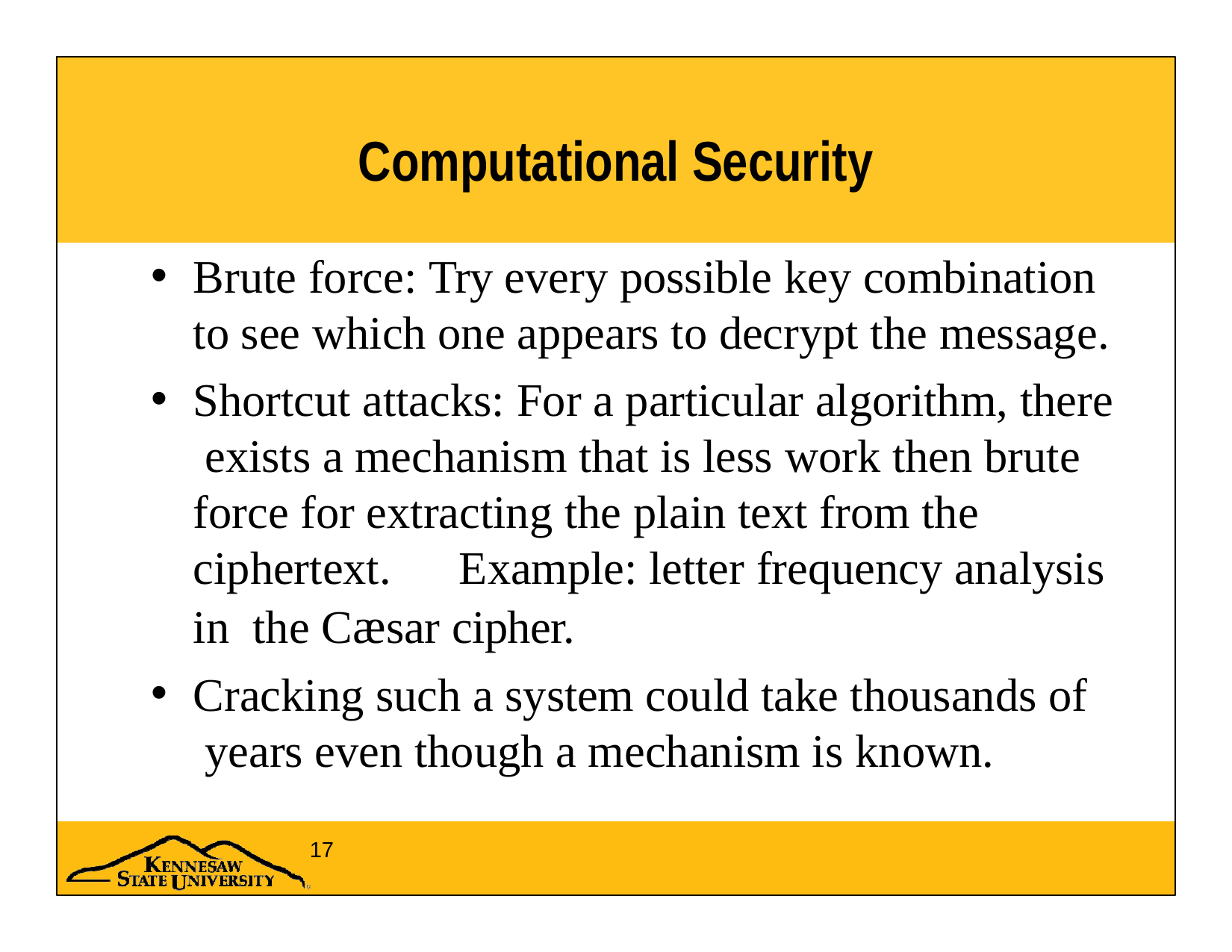

# Computational Security
Brute force: Try every possible key combination  to see which one appears to decrypt the message.
Shortcut attacks: For a particular algorithm, there  exists a mechanism that is less work then brute  force for extracting the plain text from the  ciphertext.	Example: letter frequency analysis in  the Cæsar cipher.
Cracking such a system could take thousands of  years even though a mechanism is known.
17